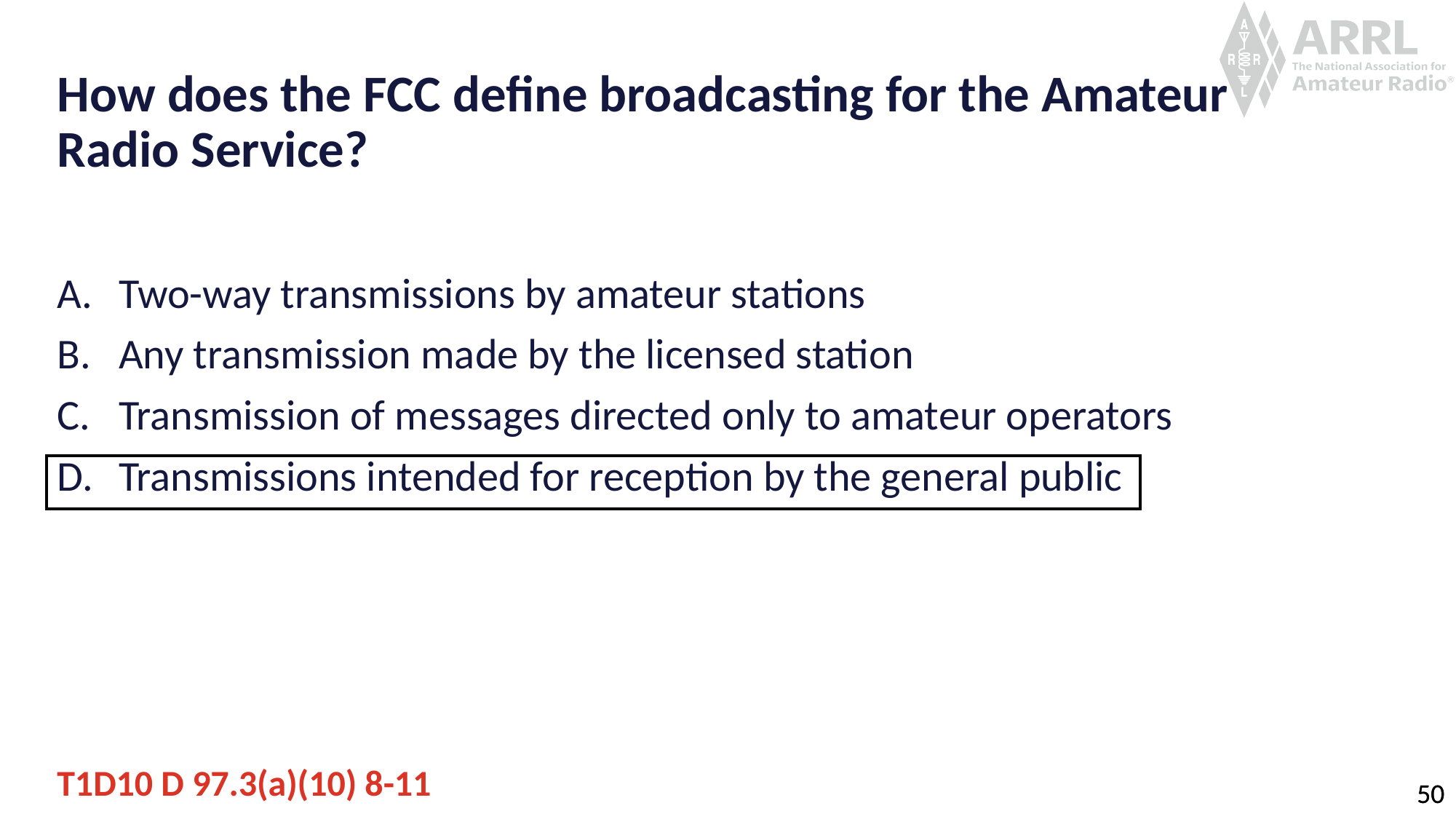

# How does the FCC define broadcasting for the Amateur Radio Service?
Two-way transmissions by amateur stations
Any transmission made by the licensed station
Transmission of messages directed only to amateur operators
Transmissions intended for reception by the general public

T1D10 D 97.3(a)(10) 8-11